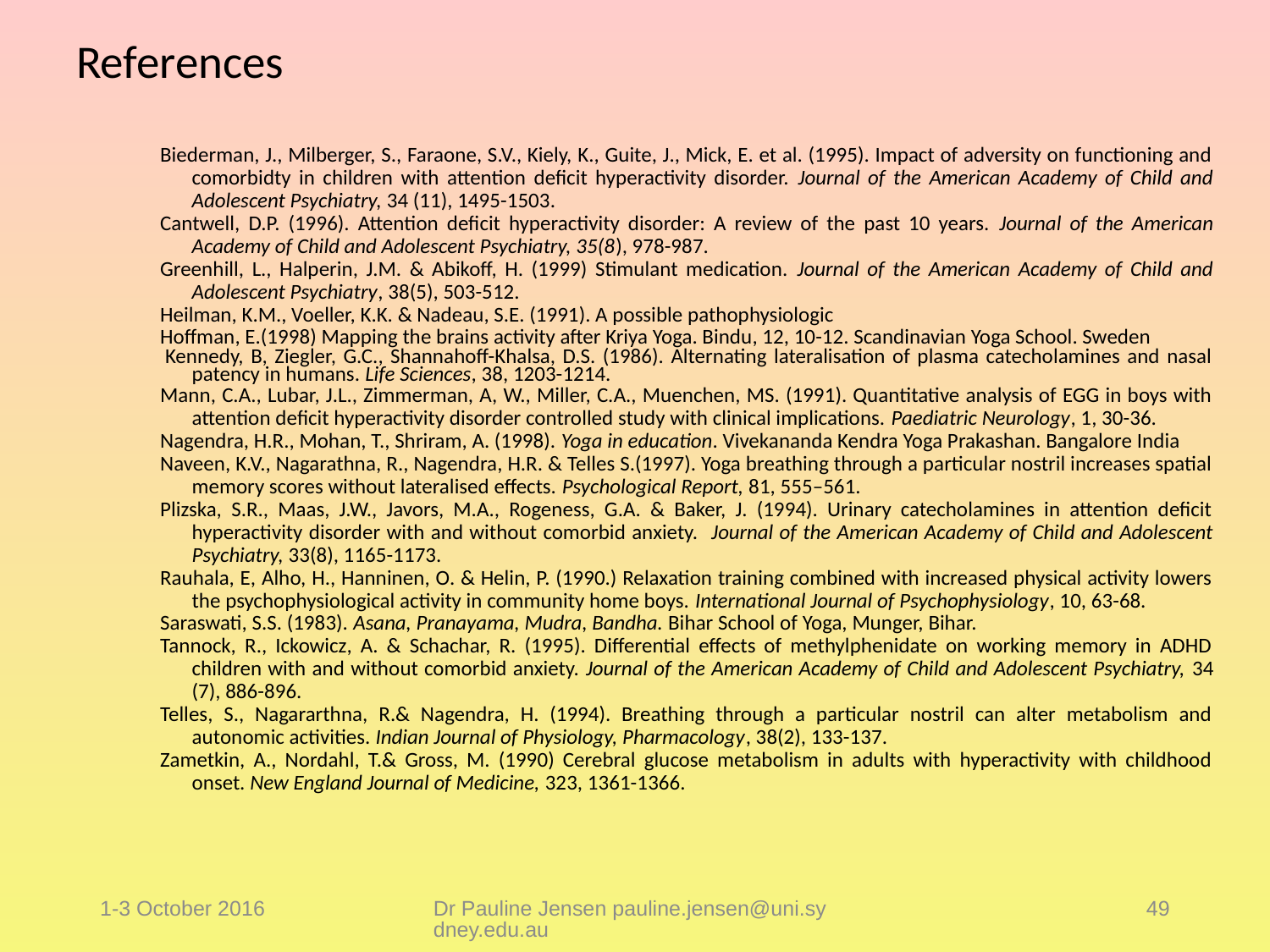

# References
Biederman, J., Milberger, S., Faraone, S.V., Kiely, K., Guite, J., Mick, E. et al. (1995). Impact of adversity on functioning and comorbidty in children with attention deficit hyperactivity disorder. Journal of the American Academy of Child and Adolescent Psychiatry, 34 (11), 1495-1503.
Cantwell, D.P. (1996). Attention deficit hyperactivity disorder: A review of the past 10 years. Journal of the American Academy of Child and Adolescent Psychiatry, 35(8), 978-987.
Greenhill, L., Halperin, J.M. & Abikoff, H. (1999) Stimulant medication. Journal of the American Academy of Child and Adolescent Psychiatry, 38(5), 503-512.
Heilman, K.M., Voeller, K.K. & Nadeau, S.E. (1991). A possible pathophysiologic
Hoffman, E.(1998) Mapping the brains activity after Kriya Yoga. Bindu, 12, 10-12. Scandinavian Yoga School. Sweden
 Kennedy, B, Ziegler, G.C., Shannahoff-Khalsa, D.S. (1986). Alternating lateralisation of plasma catecholamines and nasal patency in humans. Life Sciences, 38, 1203-1214.
Mann, C.A., Lubar, J.L., Zimmerman, A, W., Miller, C.A., Muenchen, MS. (1991). Quantitative analysis of EGG in boys with attention deficit hyperactivity disorder controlled study with clinical implications. Paediatric Neurology, 1, 30-36.
Nagendra, H.R., Mohan, T., Shriram, A. (1998). Yoga in education. Vivekananda Kendra Yoga Prakashan. Bangalore India
Naveen, K.V., Nagarathna, R., Nagendra, H.R. & Telles S.(1997). Yoga breathing through a particular nostril increases spatial memory scores without lateralised effects. Psychological Report, 81, 555–561.
Plizska, S.R., Maas, J.W., Javors, M.A., Rogeness, G.A. & Baker, J. (1994). Urinary catecholamines in attention deficit hyperactivity disorder with and without comorbid anxiety.  Journal of the American Academy of Child and Adolescent Psychiatry, 33(8), 1165-1173.
Rauhala, E, Alho, H., Hanninen, O. & Helin, P. (1990.) Relaxation training combined with increased physical activity lowers the psychophysiological activity in community home boys. International Journal of Psychophysiology, 10, 63-68.
Saraswati, S.S. (1983). Asana, Pranayama, Mudra, Bandha. Bihar School of Yoga, Munger, Bihar.
Tannock, R., Ickowicz, A. & Schachar, R. (1995). Differential effects of methylphenidate on working memory in ADHD children with and without comorbid anxiety. Journal of the American Academy of Child and Adolescent Psychiatry, 34 (7), 886-896.
Telles, S., Nagararthna, R.& Nagendra, H. (1994). Breathing through a particular nostril can alter metabolism and autonomic activities. Indian Journal of Physiology, Pharmacology, 38(2), 133-137.
Zametkin, A., Nordahl, T.& Gross, M. (1990) Cerebral glucose metabolism in adults with hyperactivity with childhood onset. New England Journal of Medicine, 323, 1361-1366.

1-3 October 2016
Dr Pauline Jensen pauline.jensen@uni.sydney.edu.au
49